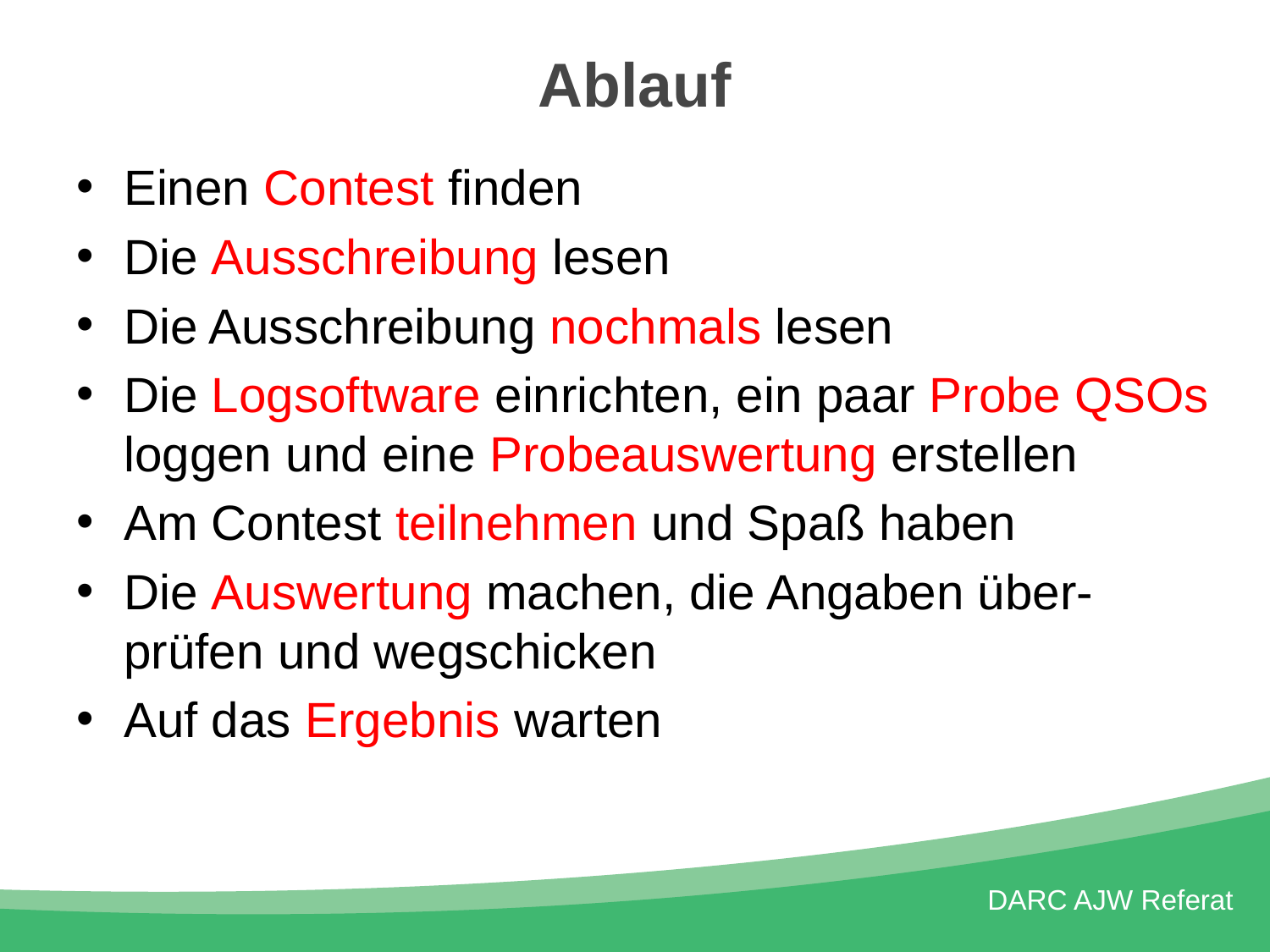

# Ablauf
Einen Contest finden
Die Ausschreibung lesen
Die Ausschreibung nochmals lesen
Die Logsoftware einrichten, ein paar Probe QSOs loggen und eine Probeauswertung erstellen
Am Contest teilnehmen und Spaß haben
Die Auswertung machen, die Angaben über-prüfen und wegschicken
Auf das Ergebnis warten